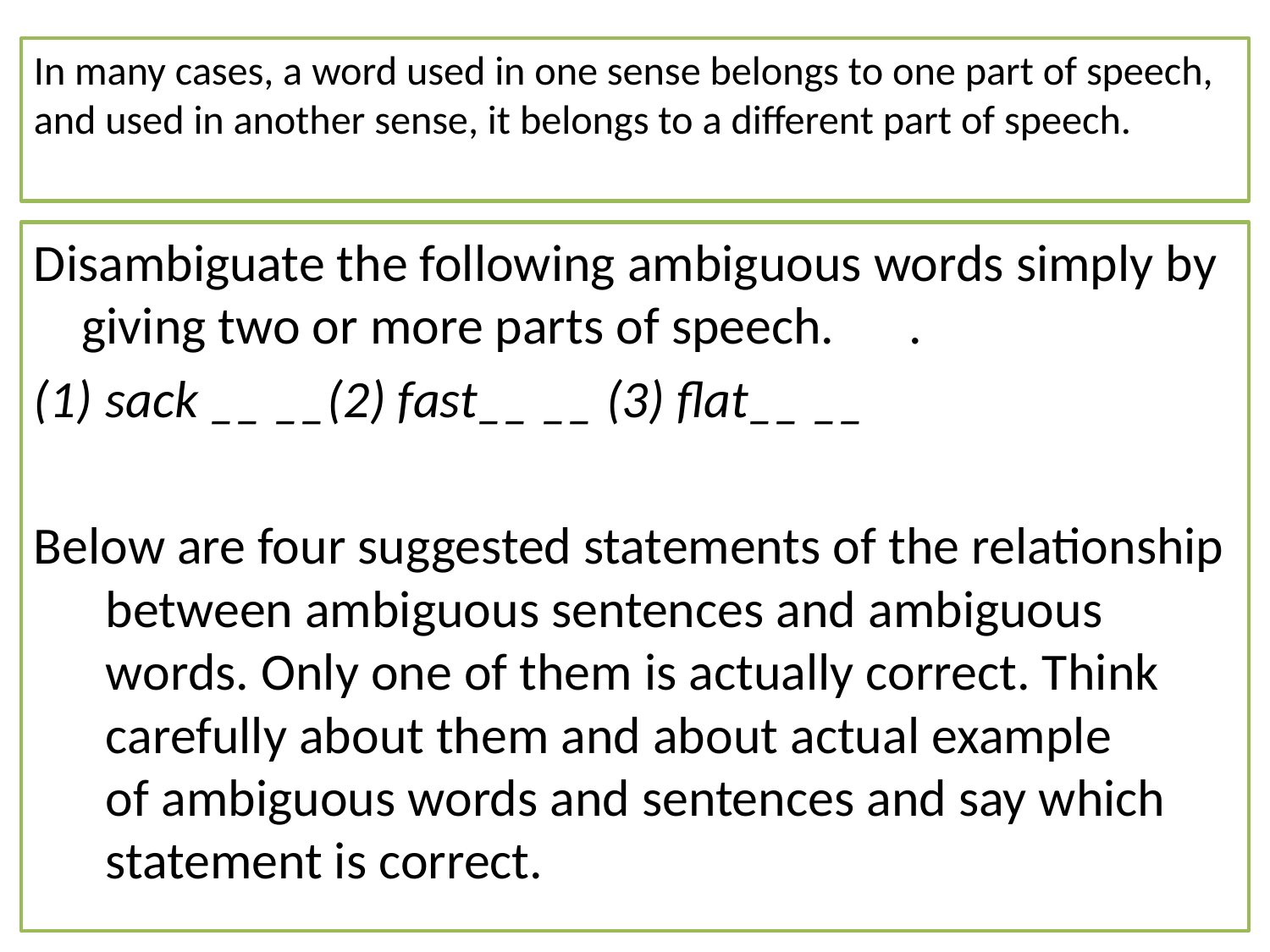

# In many cases, a word used in one sense belongs to one part of speech, and used in another sense, it belongs to a different part of speech.
Disambiguate the following ambiguous words simply by giving two or more parts of speech. 	.
sack __ __(2) fast__ __ (3) flat__ __

Below are four suggested statements of the relationship between ambiguous sentences and ambiguous words. Only one of them is actually correct. Think carefully about them and about actual example
of ambiguous words and sentences and say which statement is correct.